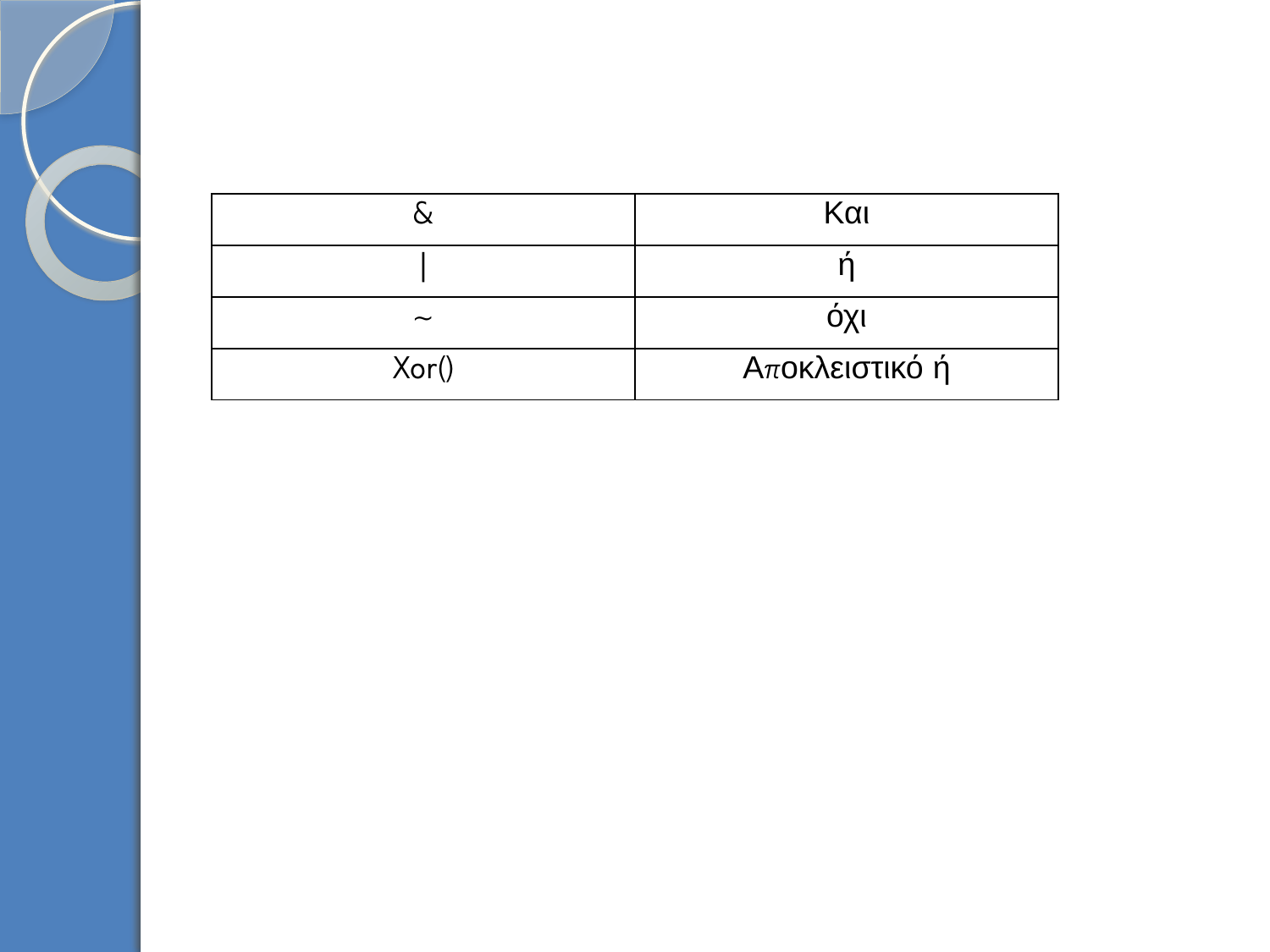

| & | Και |
| --- | --- |
| | | ή |
| ~ | όχι |
| Xor() | Αποκλειστικό ή |